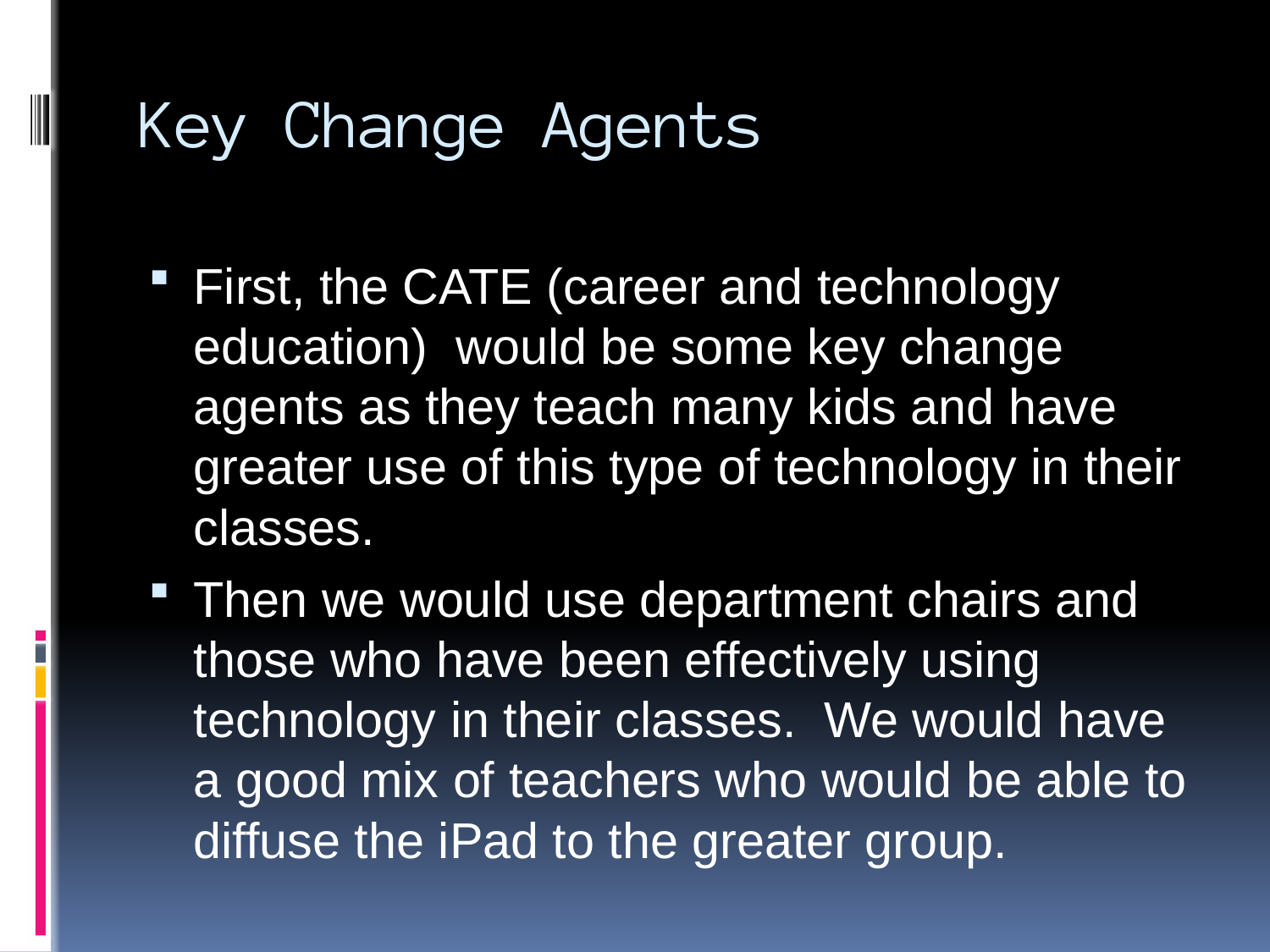

# Key Change Agents
First, the CATE (career and technology education)  would be some key change agents as they teach many kids and have greater use of this type of technology in their classes.
Then we would use department chairs and those who have been effectively using technology in their classes.  We would have a good mix of teachers who would be able to diffuse the iPad to the greater group.